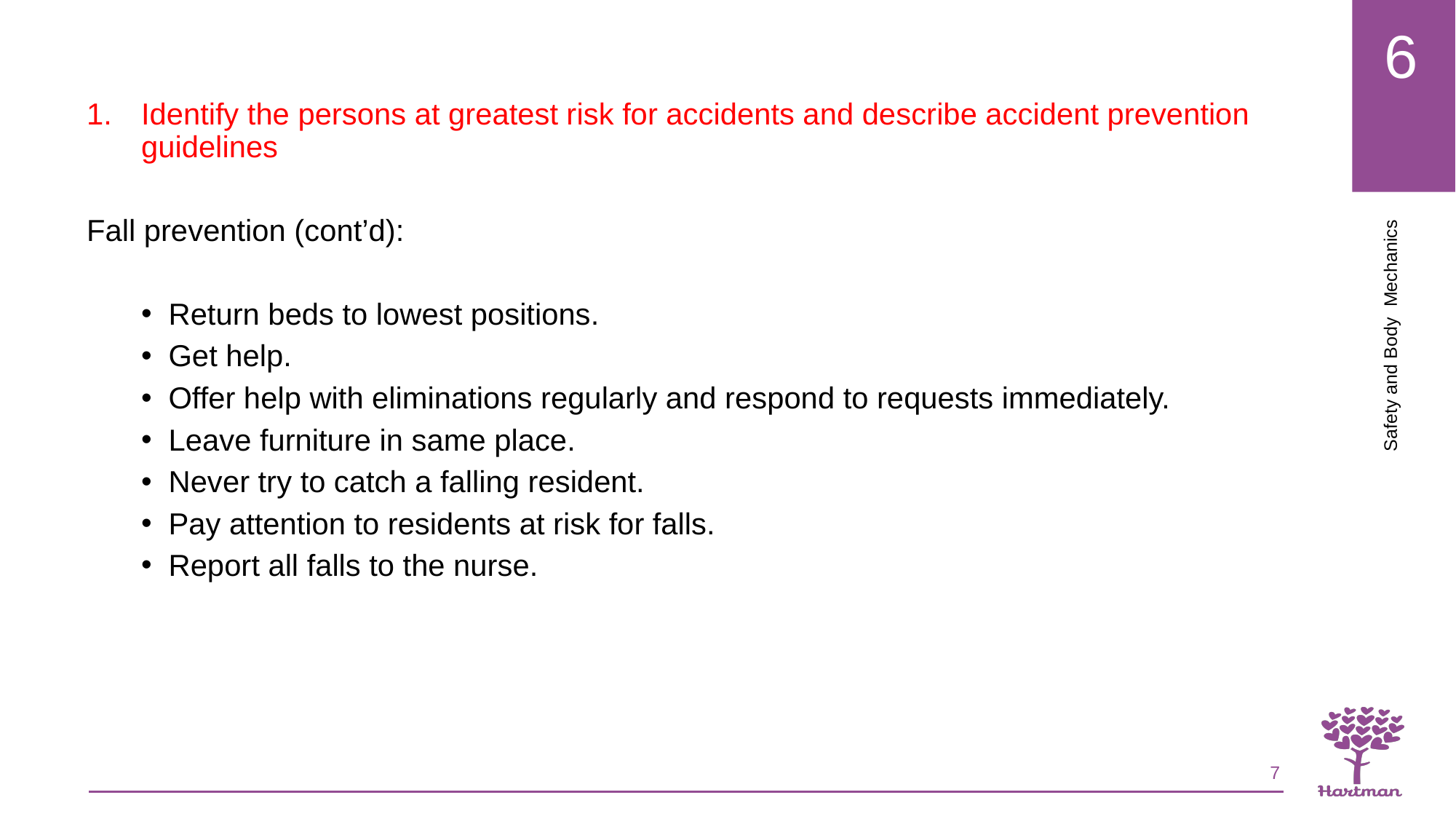

Identify the persons at greatest risk for accidents and describe accident prevention guidelines

Fall prevention (cont’d):

Return beds to lowest positions.
Get help.
Offer help with eliminations regularly and respond to requests immediately.
Leave furniture in same place.
Never try to catch a falling resident.
Pay attention to residents at risk for falls.
Report all falls to the nurse.

7